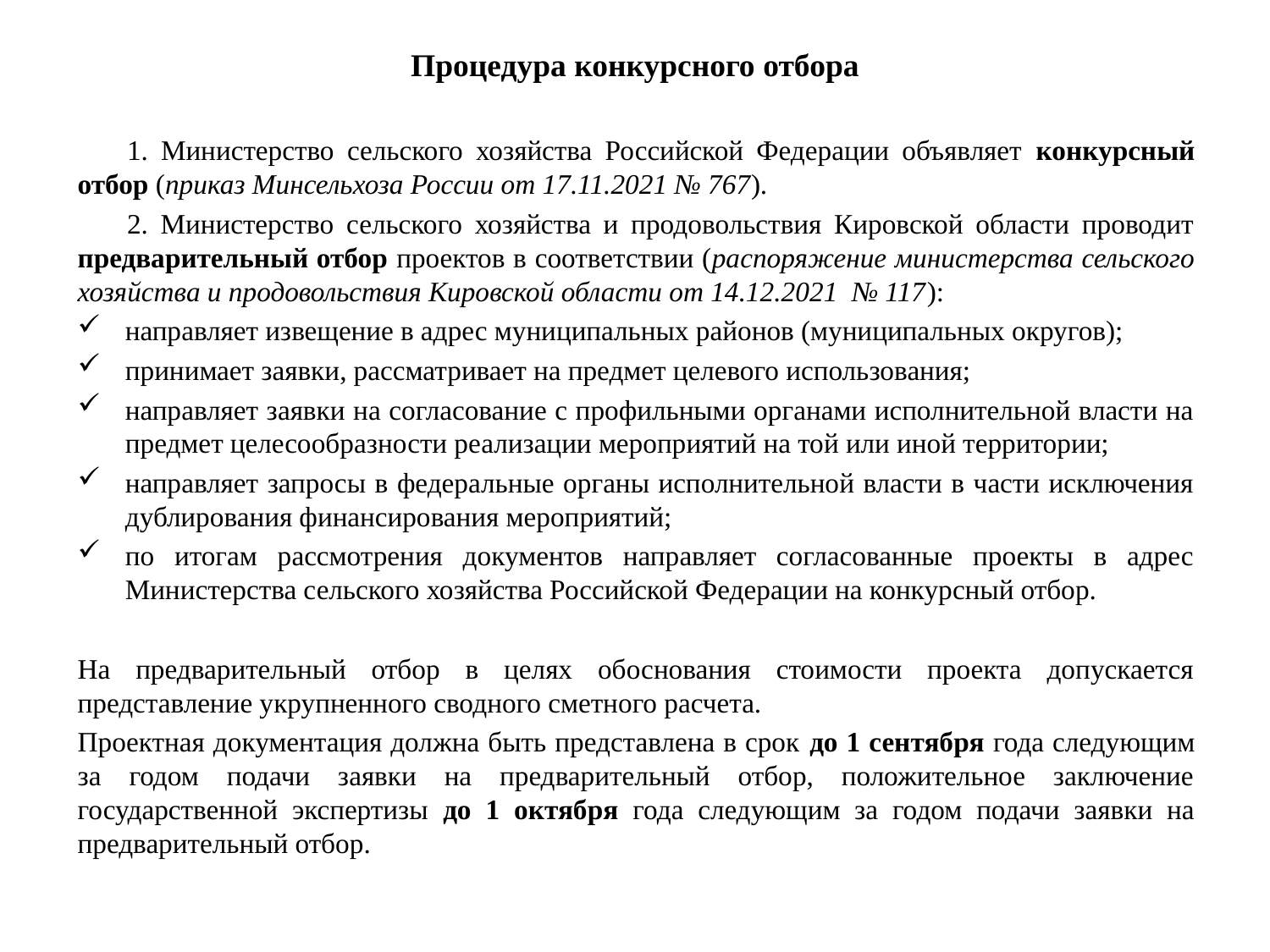

# Процедура конкурсного отбора
1. Министерство сельского хозяйства Российской Федерации объявляет конкурсный отбор (приказ Минсельхоза России от 17.11.2021 № 767).
2. Министерство сельского хозяйства и продовольствия Кировской области проводит предварительный отбор проектов в соответствии (распоряжение министерства сельского хозяйства и продовольствия Кировской области от 14.12.2021  № 117):
направляет извещение в адрес муниципальных районов (муниципальных округов);
принимает заявки, рассматривает на предмет целевого использования;
направляет заявки на согласование с профильными органами исполнительной власти на предмет целесообразности реализации мероприятий на той или иной территории;
направляет запросы в федеральные органы исполнительной власти в части исключения дублирования финансирования мероприятий;
по итогам рассмотрения документов направляет согласованные проекты в адрес Министерства сельского хозяйства Российской Федерации на конкурсный отбор.

На предварительный отбор в целях обоснования стоимости проекта допускается представление укрупненного сводного сметного расчета.
Проектная документация должна быть представлена в срок до 1 сентября года следующим за годом подачи заявки на предварительный отбор, положительное заключение государственной экспертизы до 1 октября года следующим за годом подачи заявки на предварительный отбор.